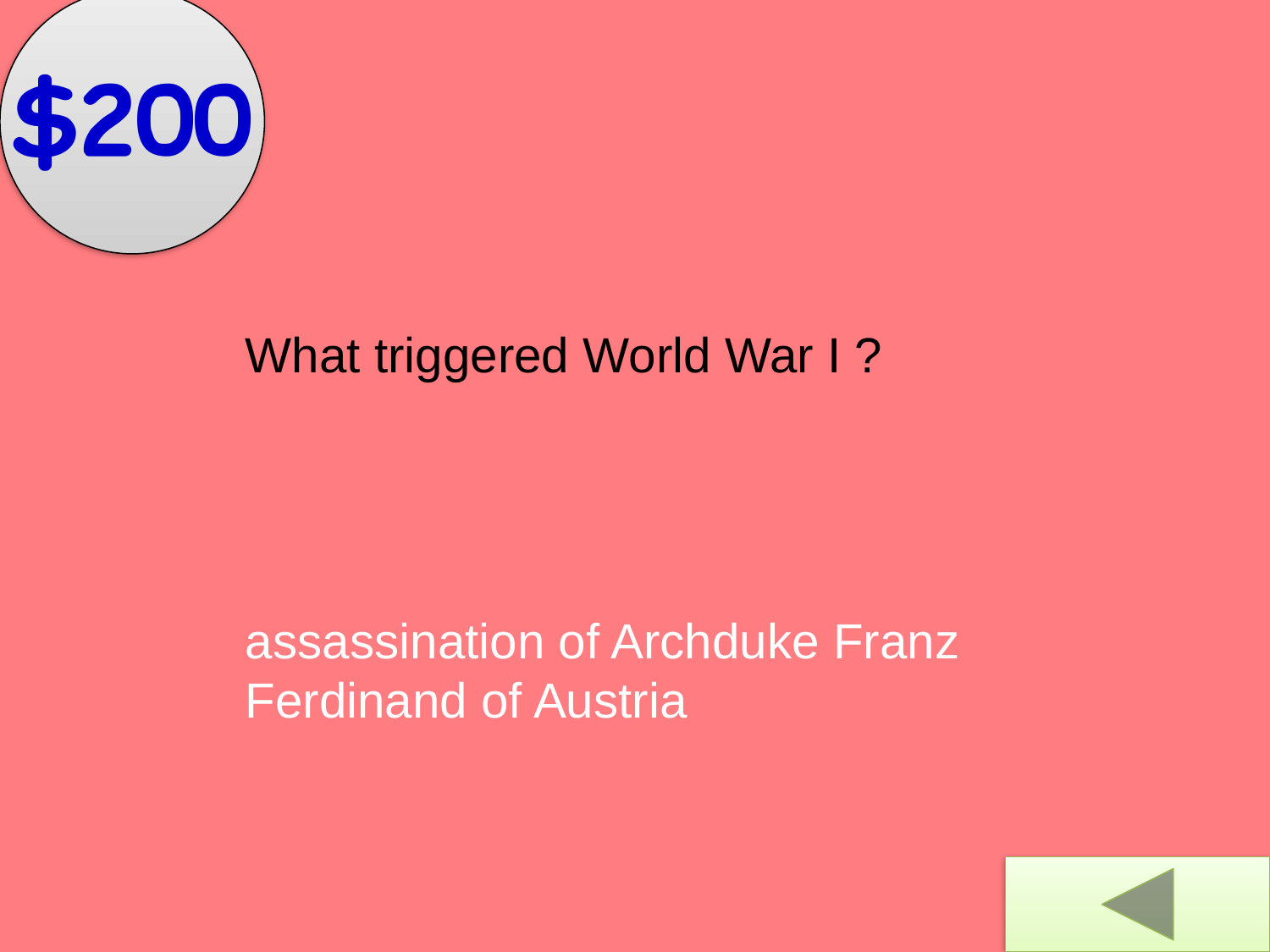

$200
What triggered World War I ?
assassination of Archduke Franz Ferdinand of Austria